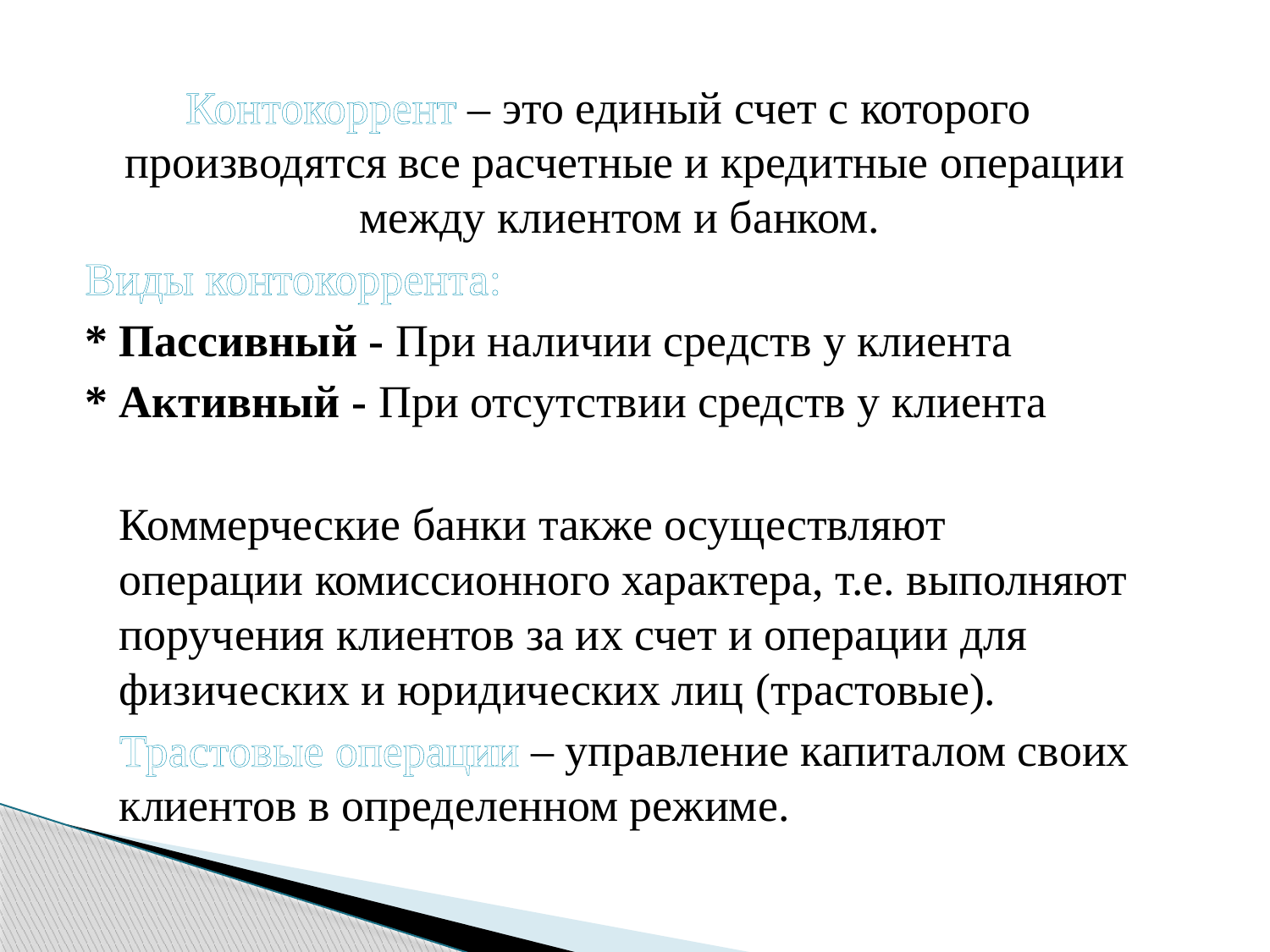

Контокоррент – это единый счет с которого производятся все расчетные и кредитные операции между клиентом и банком.
Виды контокоррента:
* Пассивный - При наличии средств у клиента
* Активный - При отсутствии средств у клиента

	Коммерческие банки также осуществляют операции комиссионного характера, т.е. выполняют поручения клиентов за их счет и операции для физических и юридических лиц (трастовые).
	Трастовые операции – управление капиталом своих клиентов в определенном режиме.